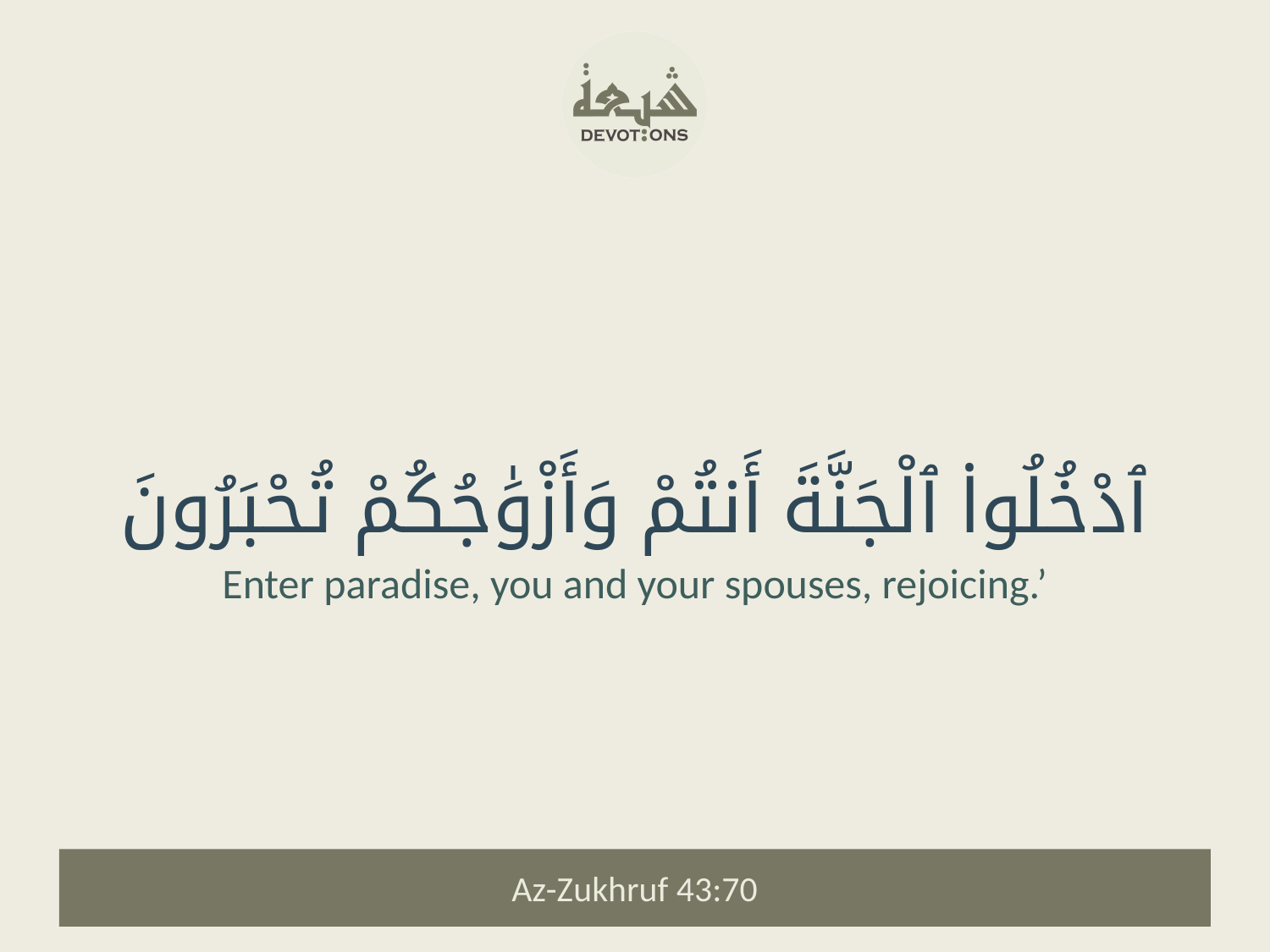

ٱدْخُلُوا۟ ٱلْجَنَّةَ أَنتُمْ وَأَزْوَٰجُكُمْ تُحْبَرُونَ
Enter paradise, you and your spouses, rejoicing.’
Az-Zukhruf 43:70